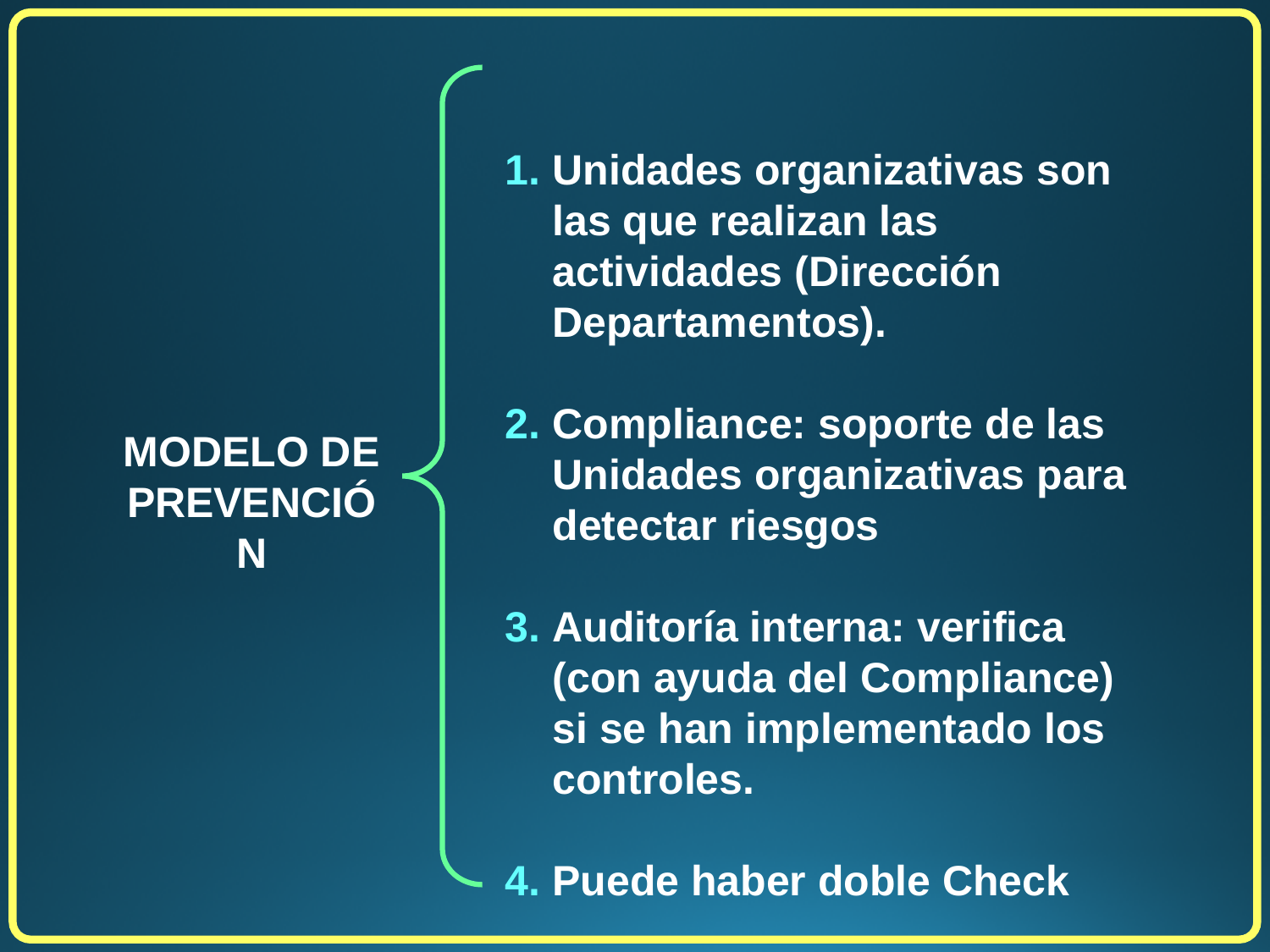

Unidades organizativas son las que realizan las actividades (Dirección Departamentos).

Compliance: soporte de las Unidades organizativas para detectar riesgos

Auditoría interna: verifica (con ayuda del Compliance) si se han implementado los controles.

Puede haber doble Check
MODELO DE PREVENCIÓN